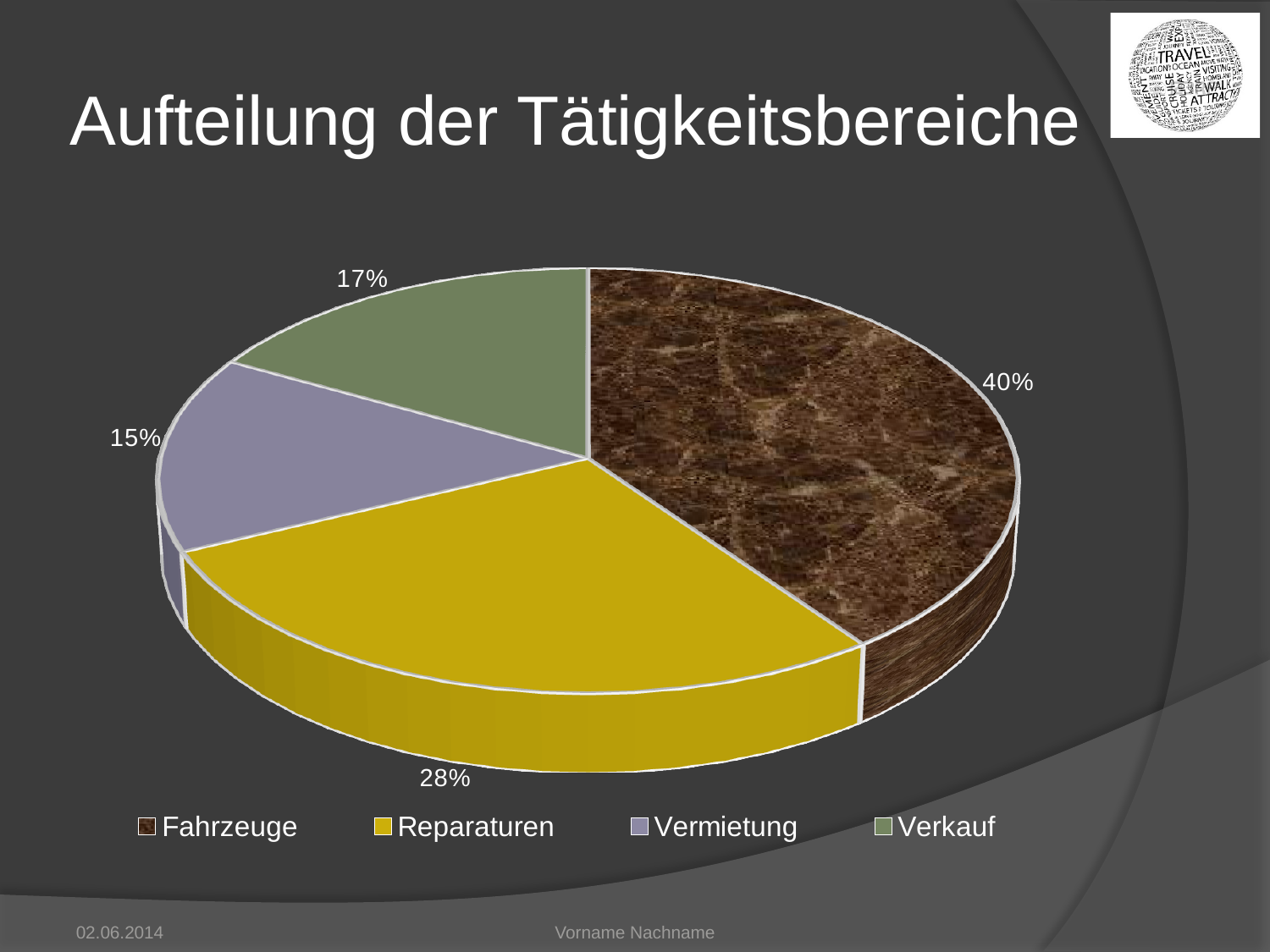

# Aufteilung der Tätigkeitsbereiche

[unsupported chart]

02.06.2014
Vorname Nachname